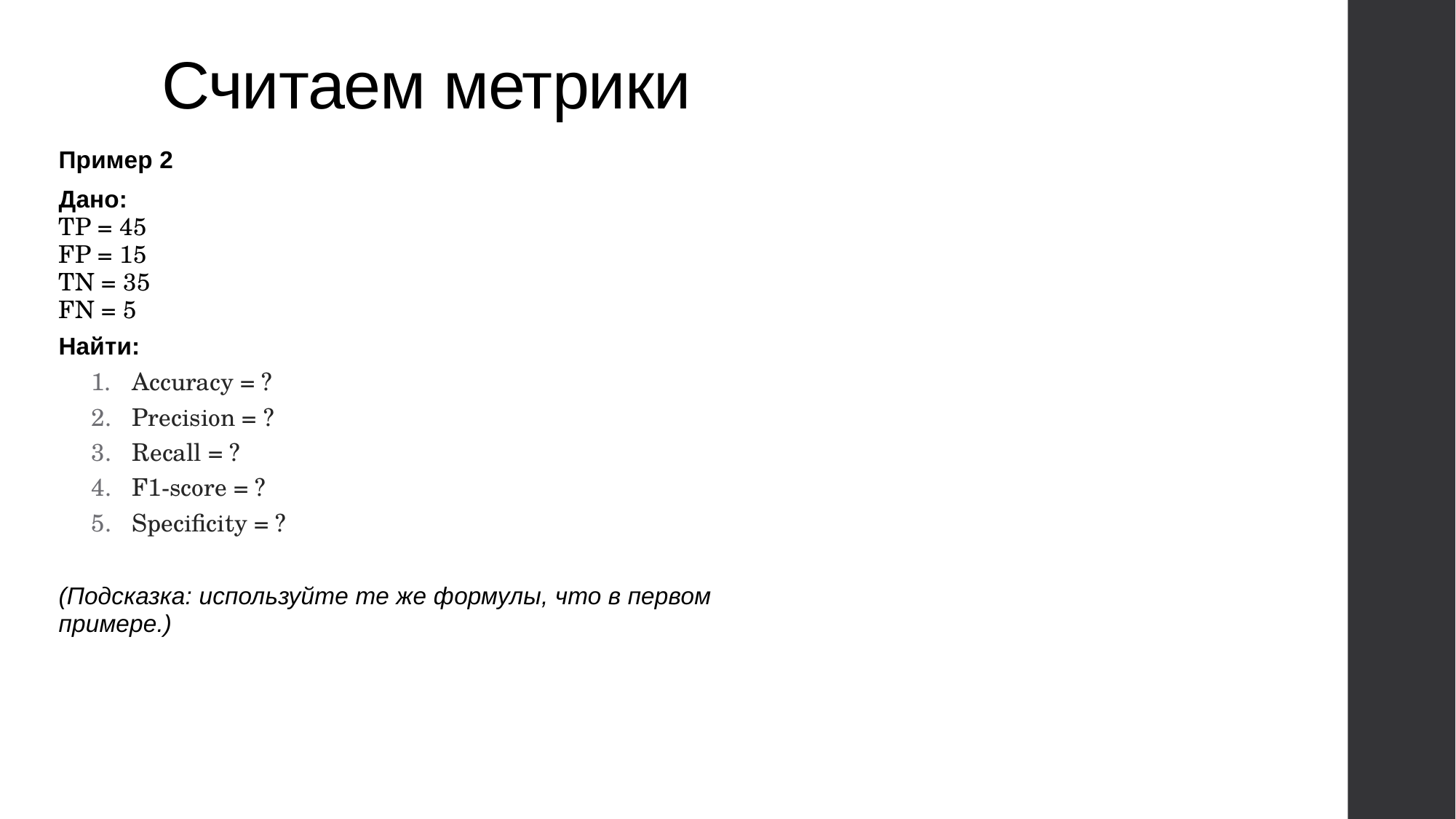

# Считаем метрики
Пример 2
Дано:
TP = 45
FP = 15
TN = 35
FN = 5
Найти:
Accuracy = ?
Precision = ?
Recall = ?
F1-score = ?
Specificity = ?

(Подсказка: используйте те же формулы, что в первом примере.)